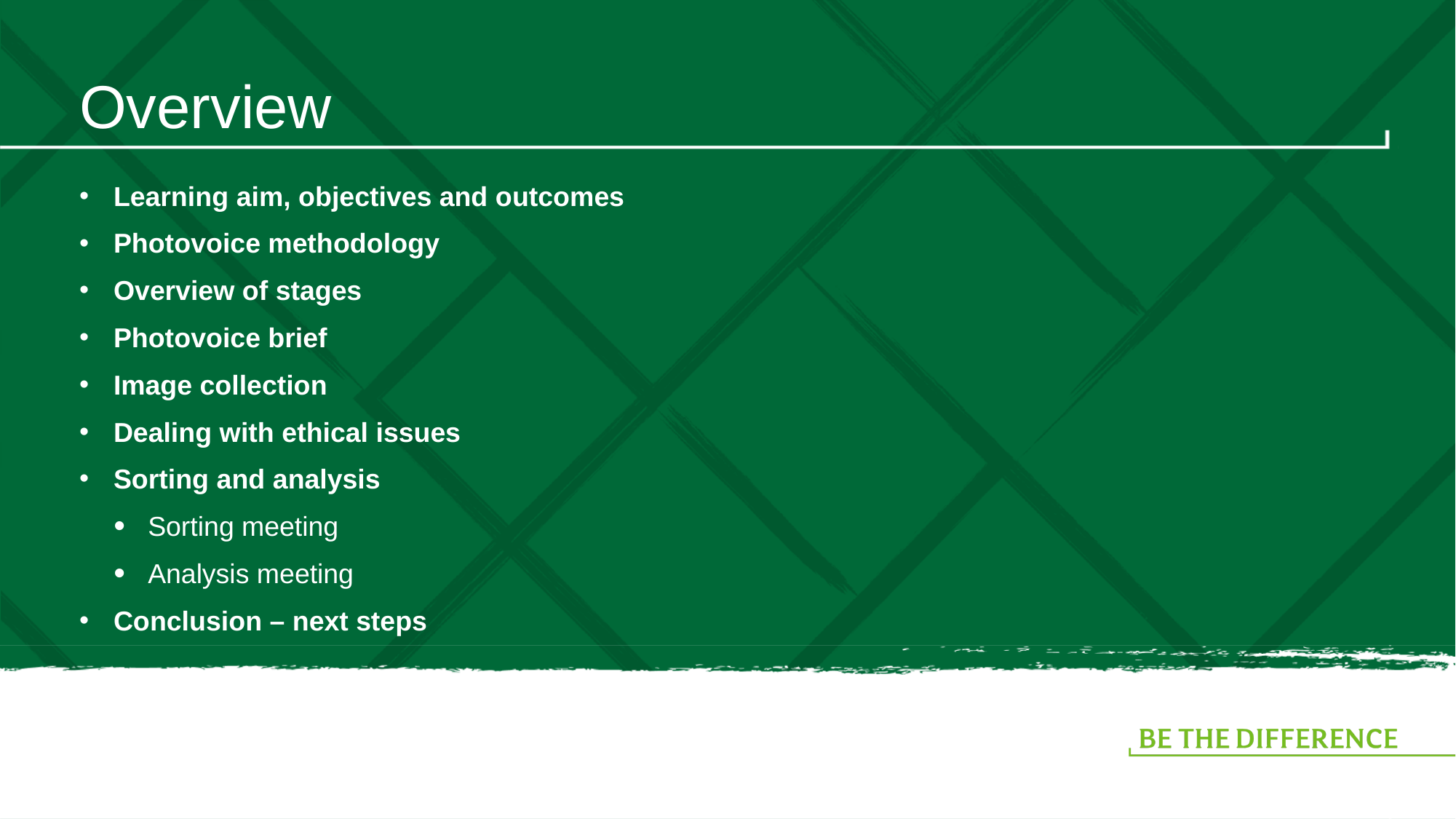

# Overview
Learning aim, objectives and outcomes
Photovoice methodology
Overview of stages
Photovoice brief
Image collection
Dealing with ethical issues
Sorting and analysis
Sorting meeting
Analysis meeting
Conclusion – next steps